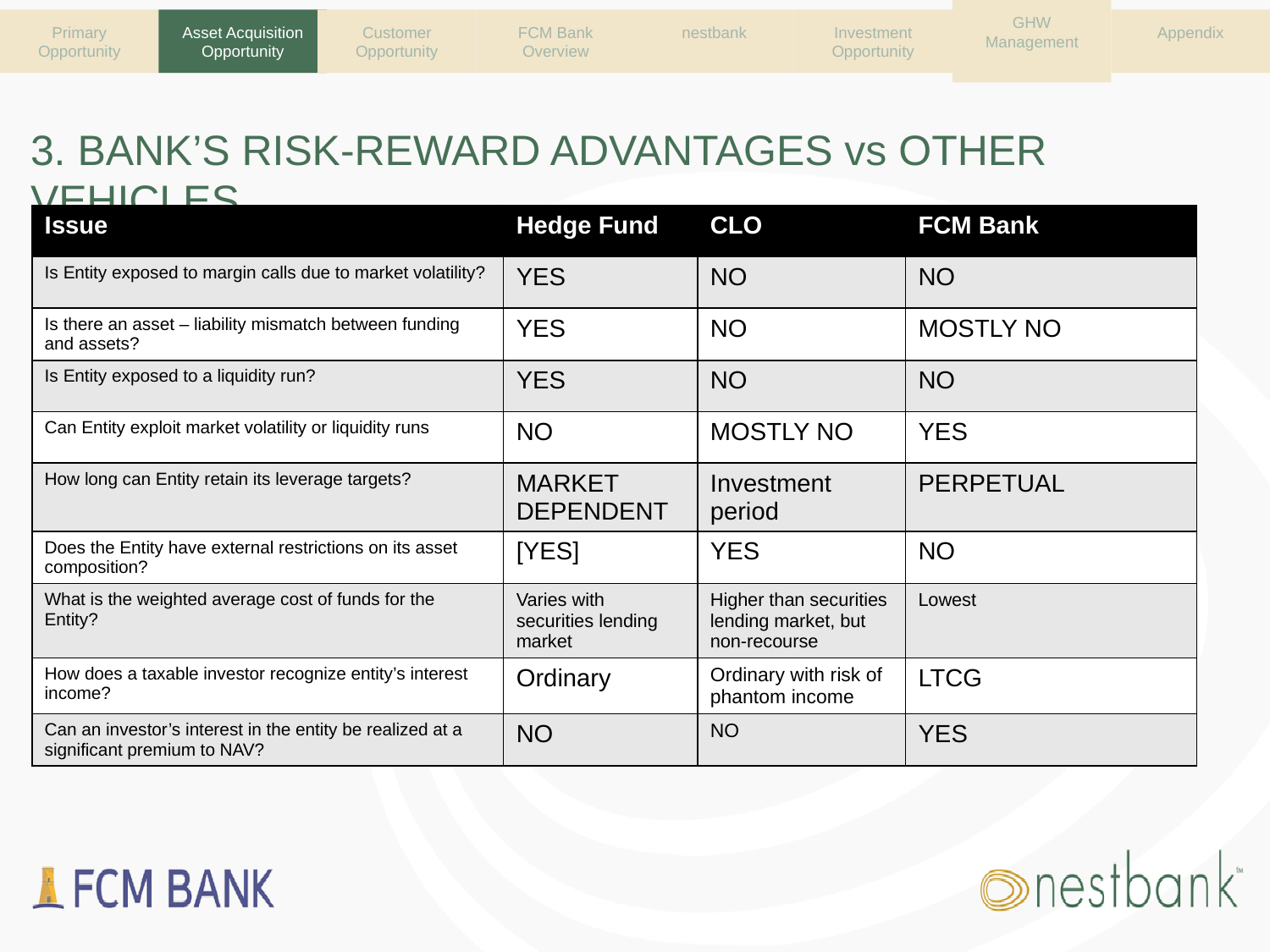

Asset Acquisition
Opportunity
Primary Opportunity
Customer Opportunity
nestbank

FCM Bank Overview
Investment Opportunity
GHW Management

Appendix

# 3. BANK’S RISK-REWARD ADVANTAGES vs OTHER VEHICLES
| Issue | Hedge Fund | CLO | FCM Bank |
| --- | --- | --- | --- |
| Is Entity exposed to margin calls due to market volatility? | YES | NO | NO |
| Is there an asset – liability mismatch between funding and assets? | YES | NO | MOSTLY NO |
| Is Entity exposed to a liquidity run? | YES | NO | NO |
| Can Entity exploit market volatility or liquidity runs | NO | MOSTLY NO | YES |
| How long can Entity retain its leverage targets? | MARKET DEPENDENT | Investment period | PERPETUAL |
| Does the Entity have external restrictions on its asset composition? | [YES] | YES | NO |
| What is the weighted average cost of funds for the Entity? | Varies with securities lending market | Higher than securities lending market, but non-recourse | Lowest |
| How does a taxable investor recognize entity’s interest income? | Ordinary | Ordinary with risk of phantom income | LTCG |
| Can an investor’s interest in the entity be realized at a significant premium to NAV? | NO | NO | YES |